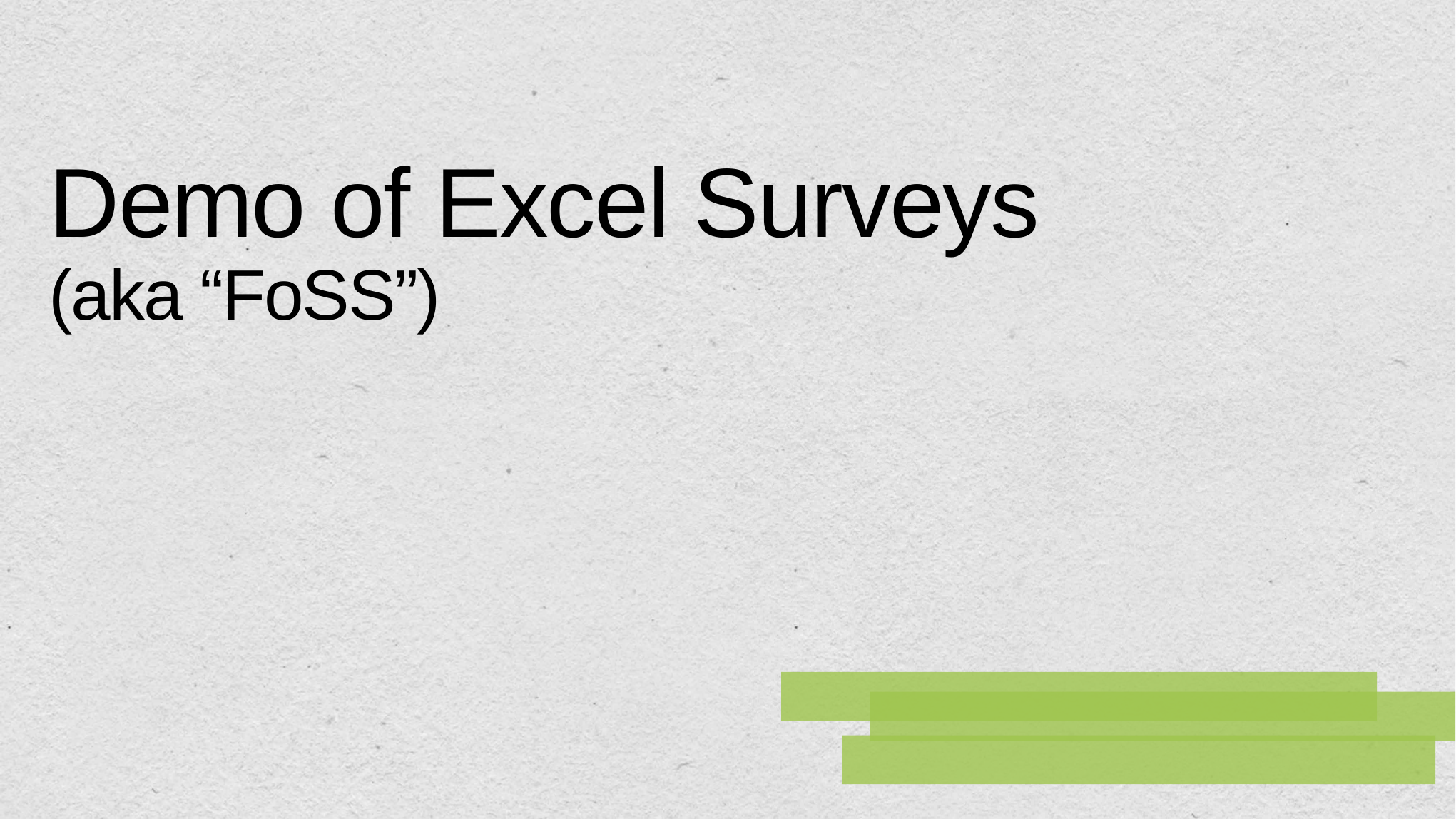

# Demo of Excel Surveys (aka “FoSS”)